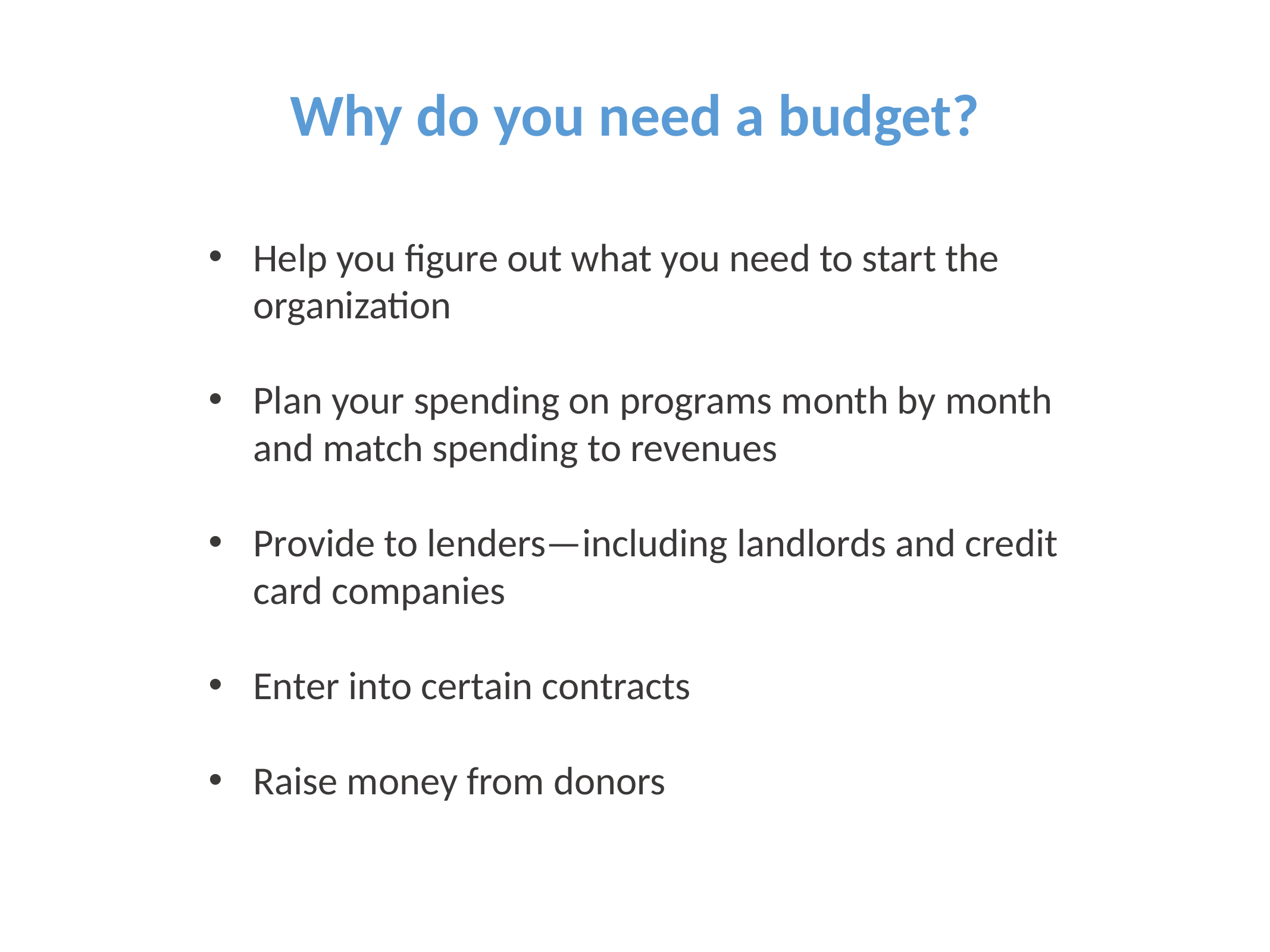

Why do you need a budget?
Help you figure out what you need to start the organization

Plan your spending on programs month by month and match spending to revenues

Provide to lenders—including landlords and credit card companies

Enter into certain contracts

Raise money from donors